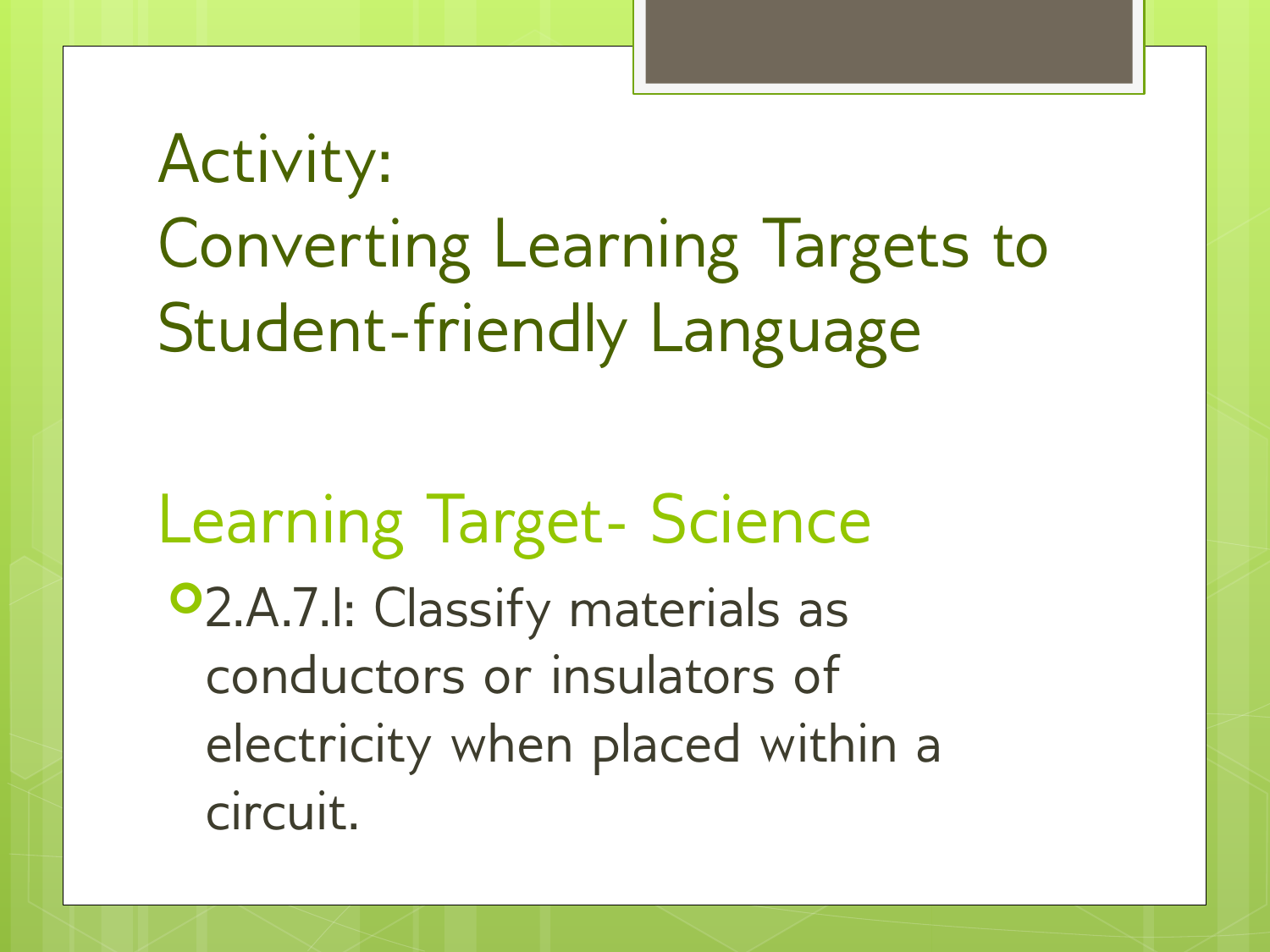

Activity:
Converting Learning Targets to Student-friendly Language
# Learning Target- Science
2.A.7.l: Classify materials as conductors or insulators of electricity when placed within a circuit.